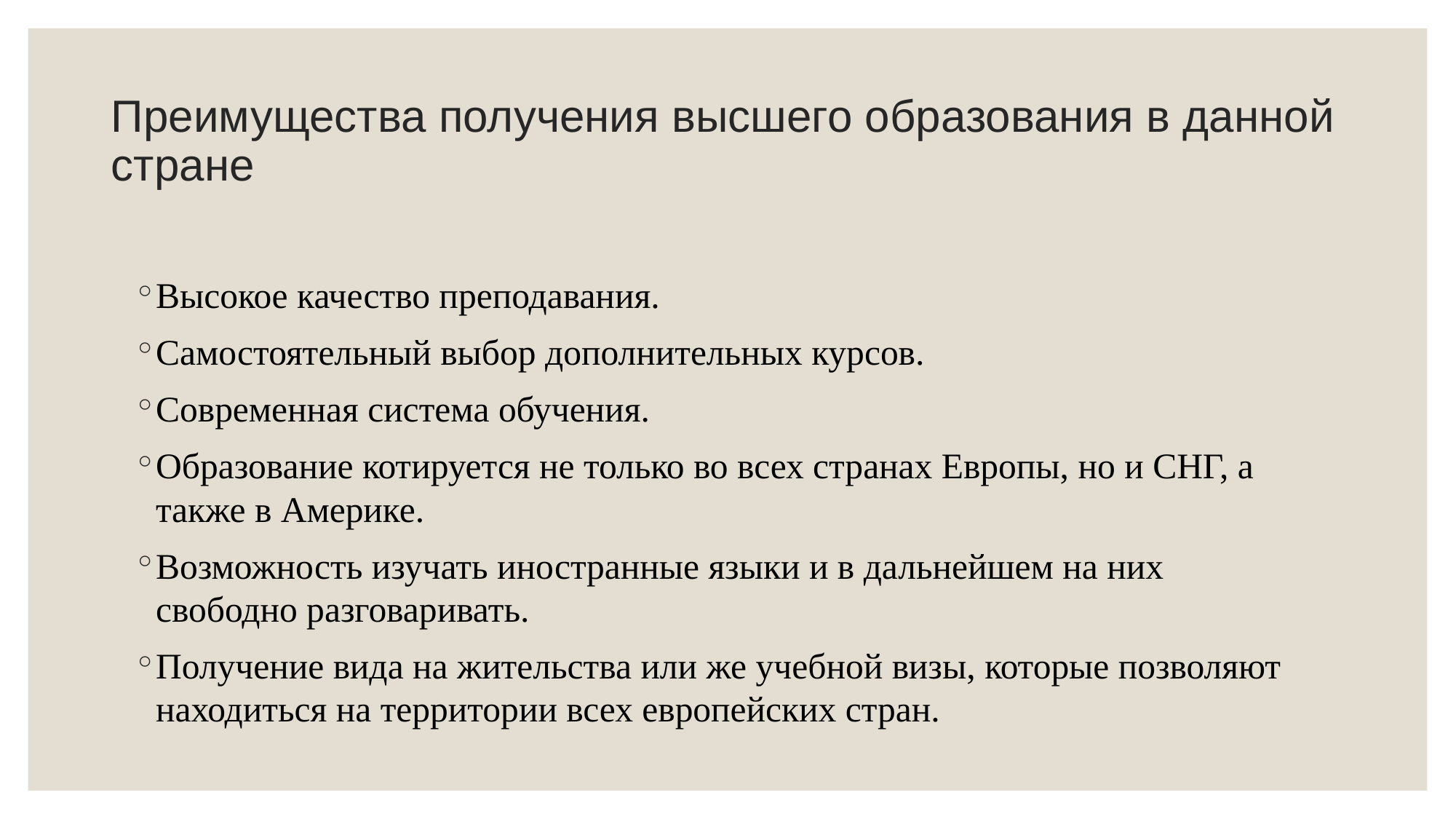

# Преимущества получения высшего образования в данной стране
Высокое качество преподавания.
Самостоятельный выбор дополнительных курсов.
Современная система обучения.
Образование котируется не только во всех странах Европы, но и СНГ, а также в Америке.
Возможность изучать иностранные языки и в дальнейшем на них свободно разговаривать.
Получение вида на жительства или же учебной визы, которые позволяют находиться на территории всех европейских стран.